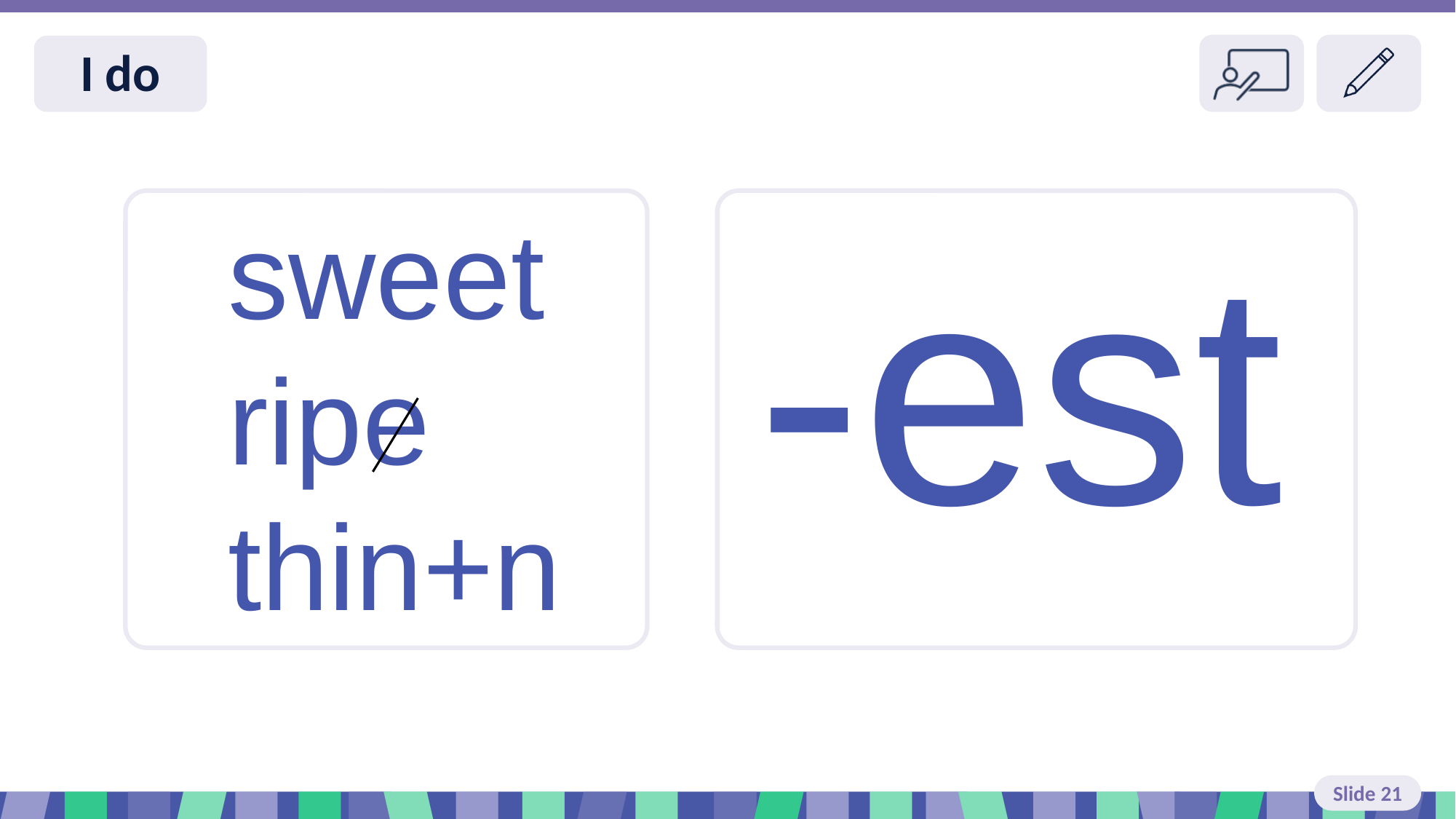

# Slide 21 I do
-est

sweet
ripe
thin+n